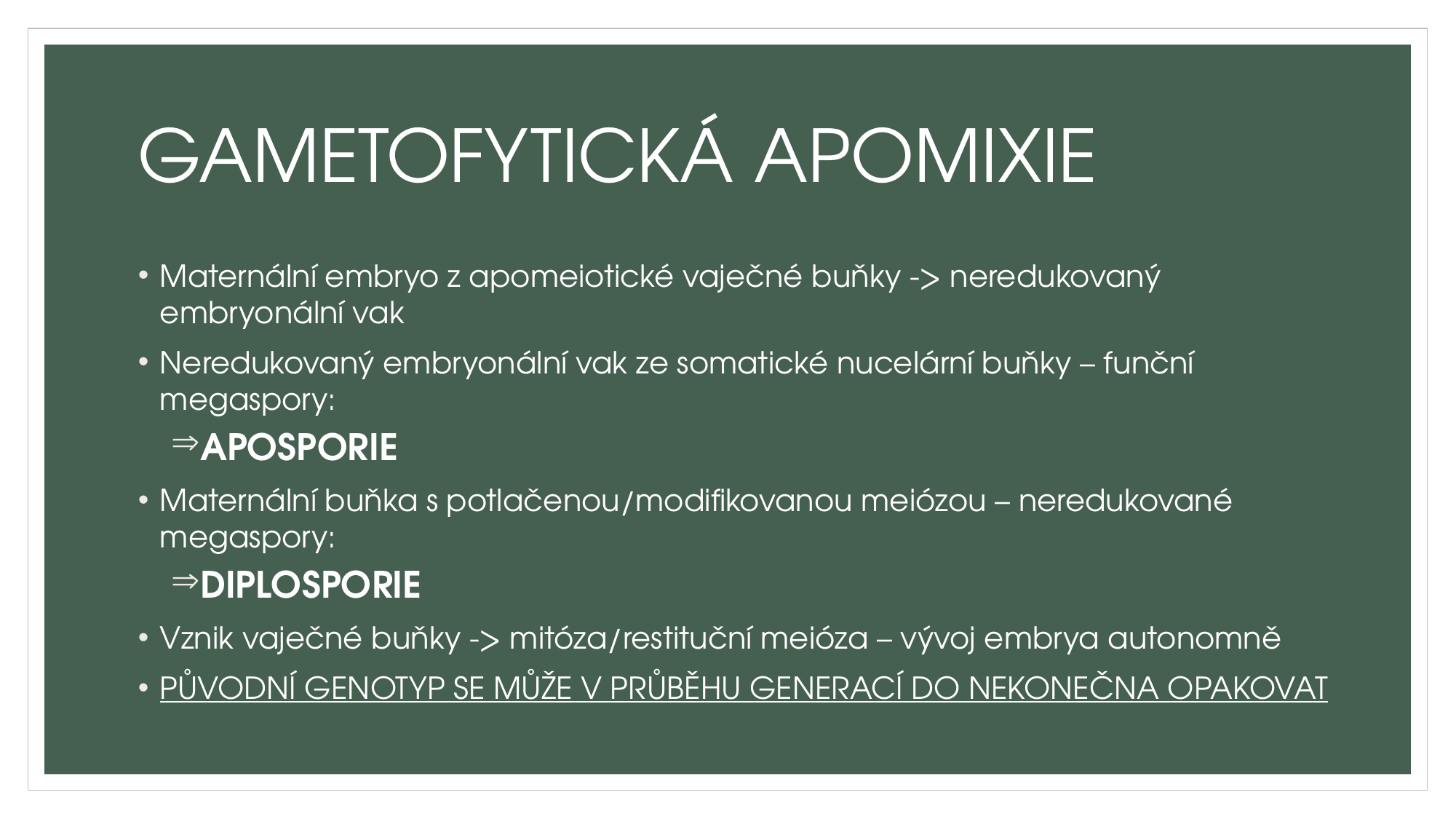

# GAMETOFYTICKÁ APOMIXIE
Maternální embryo z apomeiotické vaječné buňky -> neredukovaný embryonální vak
Neredukovaný embryonální vak ze somatické nucelární buňky – funční megaspory:
APOSPORIE
Maternální buňka s potlačenou/modifikovanou meiózou – neredukované megaspory:
DIPLOSPORIE
Vznik vaječné buňky -> mitóza/restituční meióza – vývoj embrya autonomně
PŮVODNÍ GENOTYP SE MŮŽE V PRŮBĚHU GENERACÍ DO NEKONEČNA OPAKOVAT